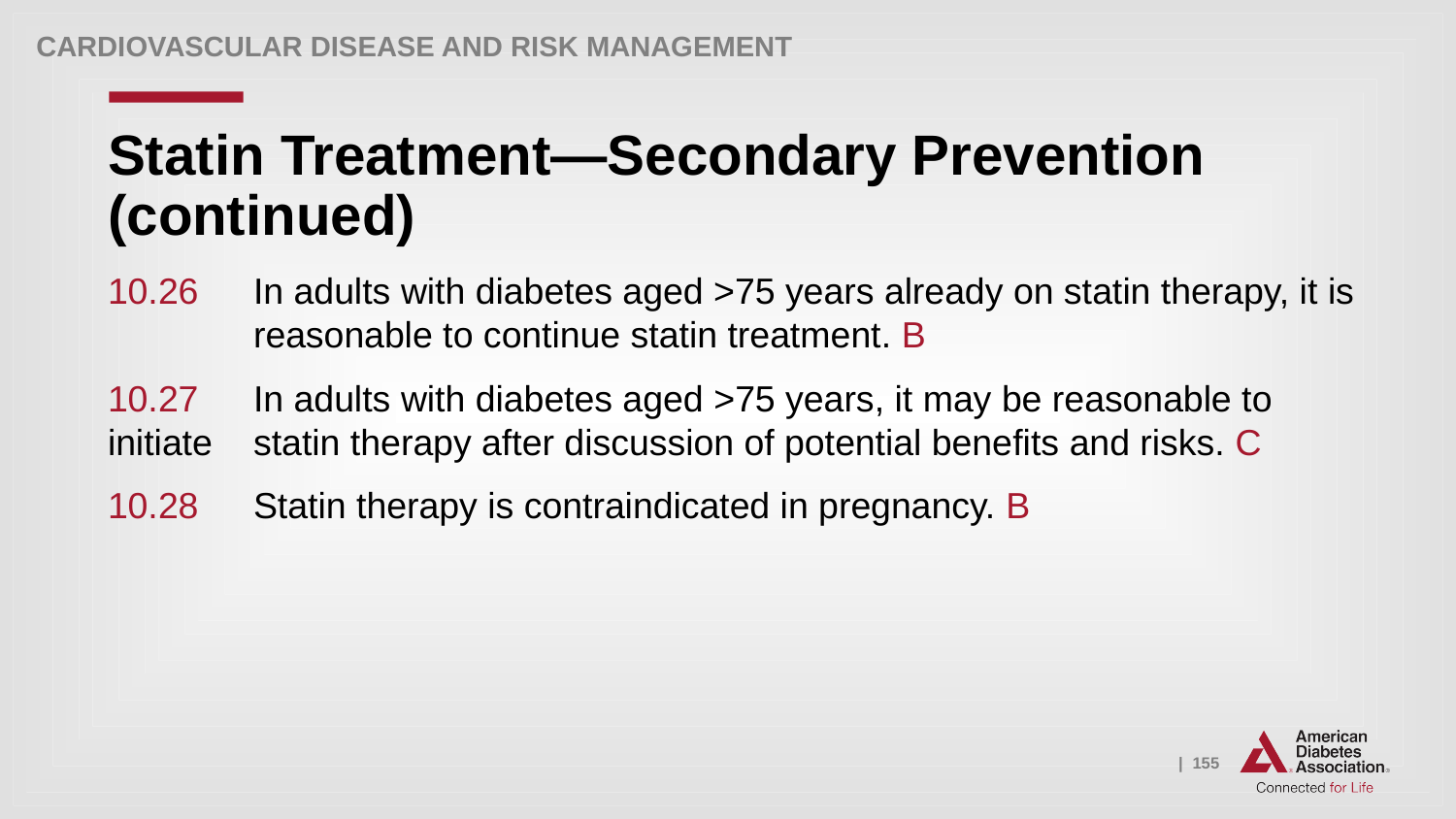

Cardiovascular Disease and Risk Management
# Statin Treatment—Secondary Prevention (continued)
10.26 	In adults with diabetes aged >75 years already on statin therapy, it is 	reasonable to continue statin treatment. B
10.27 	In adults with diabetes aged >75 years, it may be reasonable to initiate 	statin therapy after discussion of potential benefits and risks. C
10.28 	Statin therapy is contraindicated in pregnancy. B